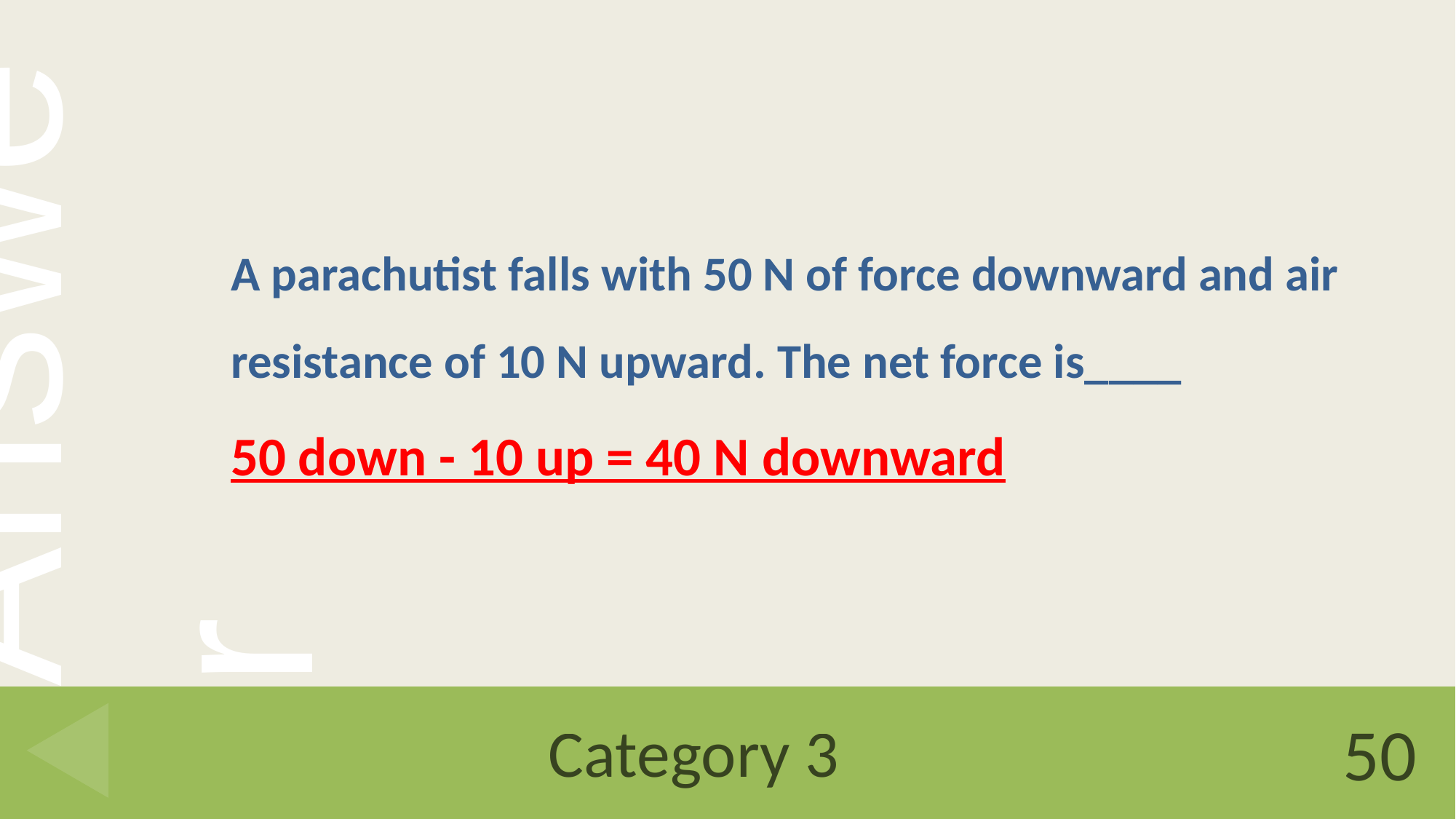

A parachutist falls with 50 N of force downward and air resistance of 10 N upward. The net force is____
50 down - 10 up = 40 N downward
# Category 3
50